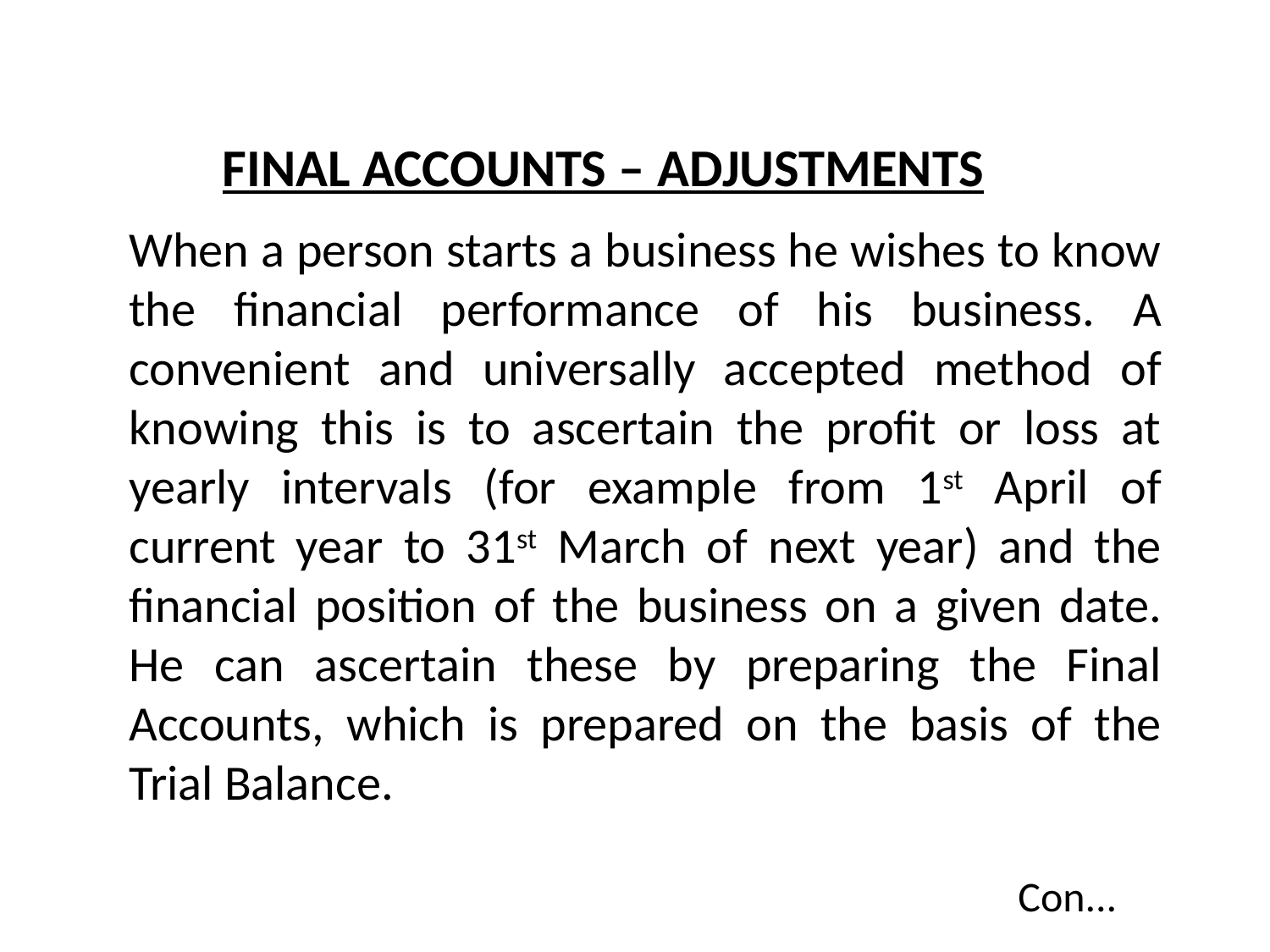

# FINAL ACCOUNTS – ADJUSTMENTS
When a person starts a business he wishes to know the financial performance of his business. A convenient and universally accepted method of knowing this is to ascertain the profit or loss at yearly intervals (for example from 1st April of current year to 31st March of next year) and the financial position of the business on a given date. He can ascertain these by preparing the Final Accounts, which is prepared on the basis of the Trial Balance.
                                                                                                                        				        			Con...